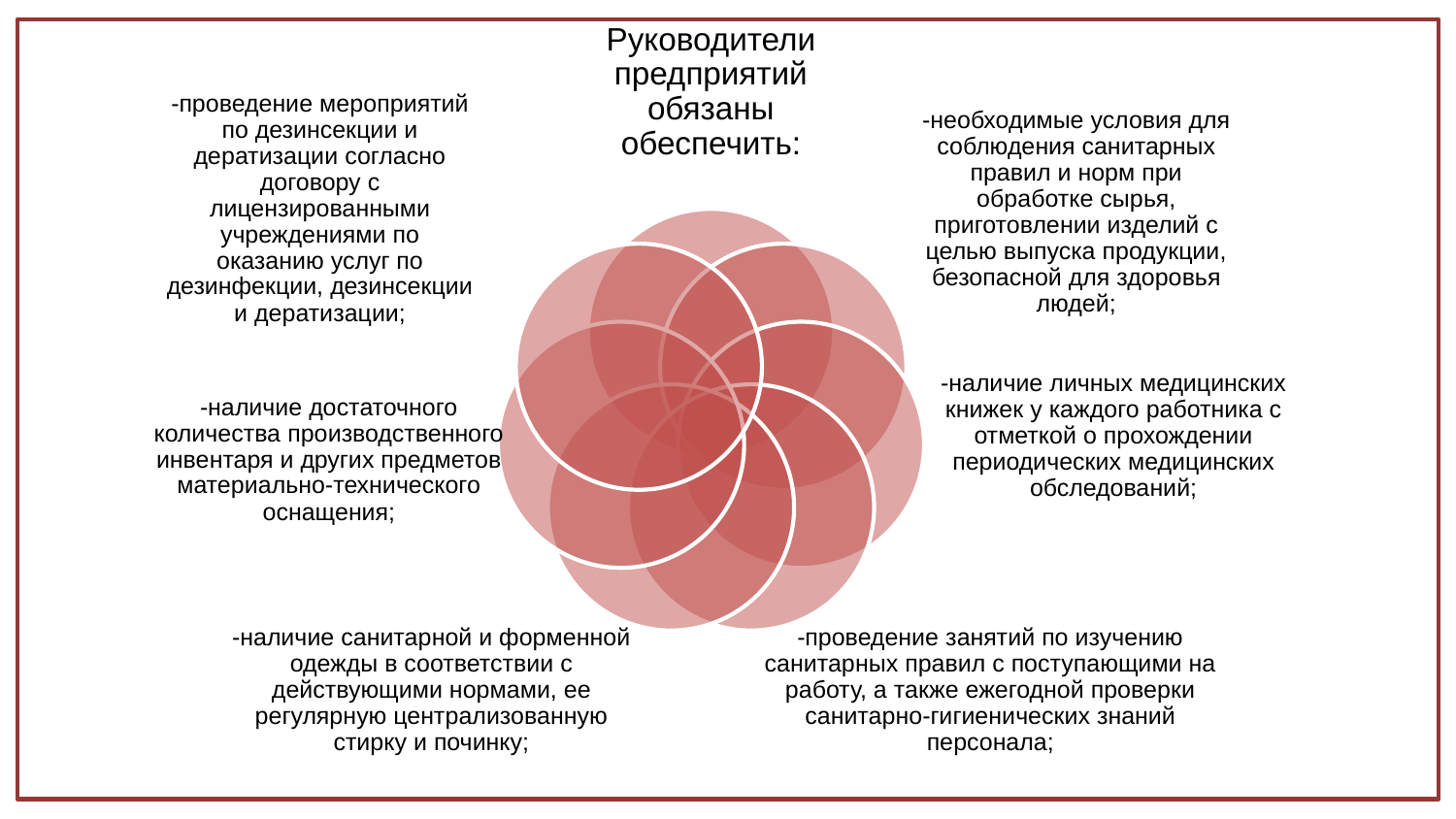

Руководители предприятий обязаны обеспечить:
-необходимые условия для соблюдения санитарных правил и норм при обработке сырья, приготовлении изделий с целью выпуска продукции, безопасной для здоровья людей;
-наличие личных медицинских книжек у каждого работника с отметкой о прохождении периодических медицинских обследований;
-проведение занятий по изучению санитарных правил с поступающими на работу, а также ежегодной проверки санитарно-гигиенических знаний персонала;
-наличие санитарной и форменной одежды в соответствии с действующими нормами, ее регулярную централизованную стирку и починку;
-наличие достаточного количества производственного инвентаря и других предметов материально-технического оснащения;
-проведение мероприятий по дезинсекции и дератизации согласно договору с лицензированными учреждениями по оказанию услуг по дезинфекции, дезинсекции и дератизации;